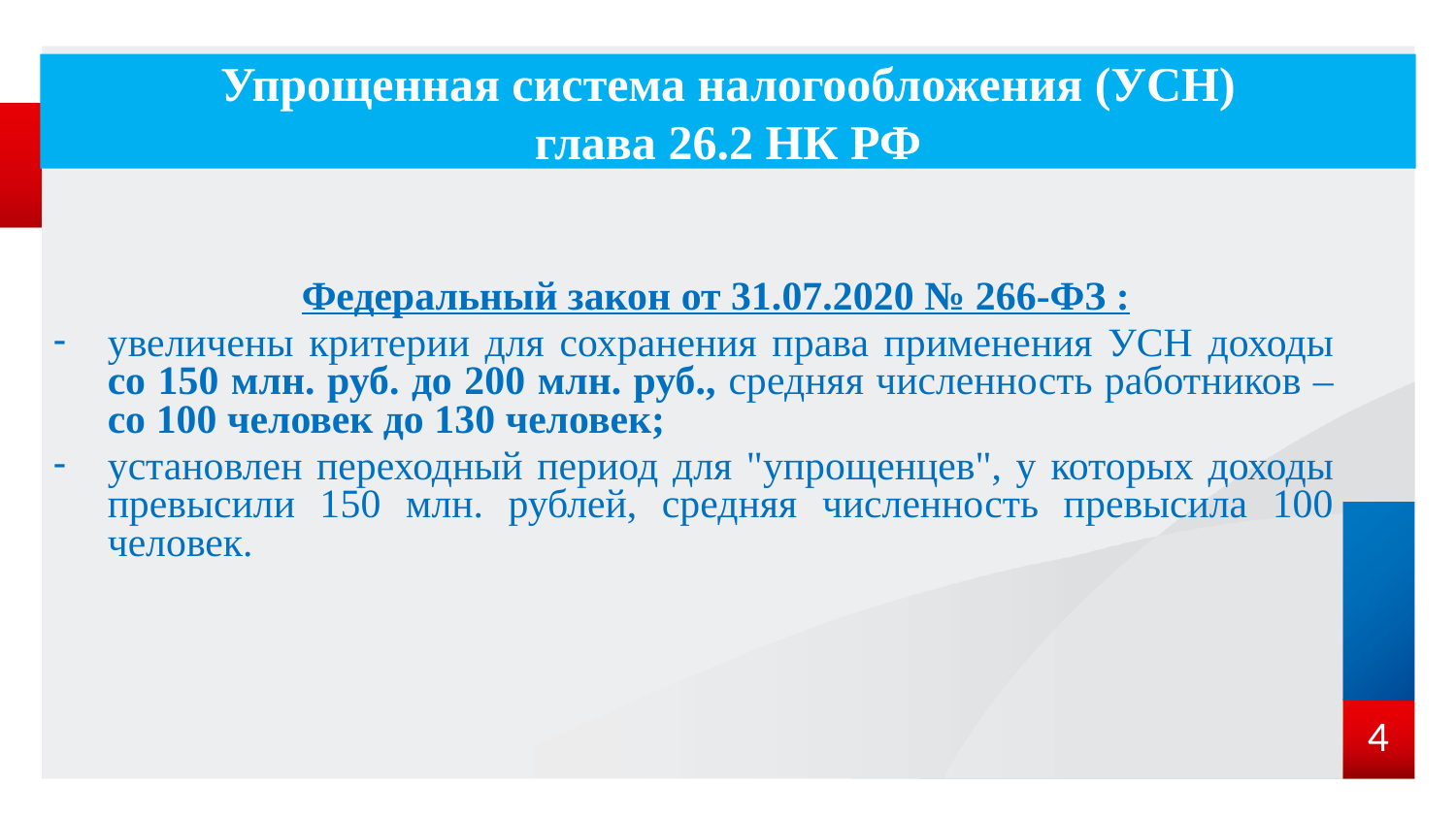

# Упрощенная система налогообложения (УСН) глава 26.2 НК РФ

Федеральный закон от 31.07.2020 № 266-ФЗ :
увеличены критерии для сохранения права применения УСН доходы со 150 млн. руб. до 200 млн. руб., средняя численность работников – со 100 человек до 130 человек;
установлен переходный период для "упрощенцев", у которых доходы превысили 150 млн. рублей, средняя численность превысила 100 человек.

4